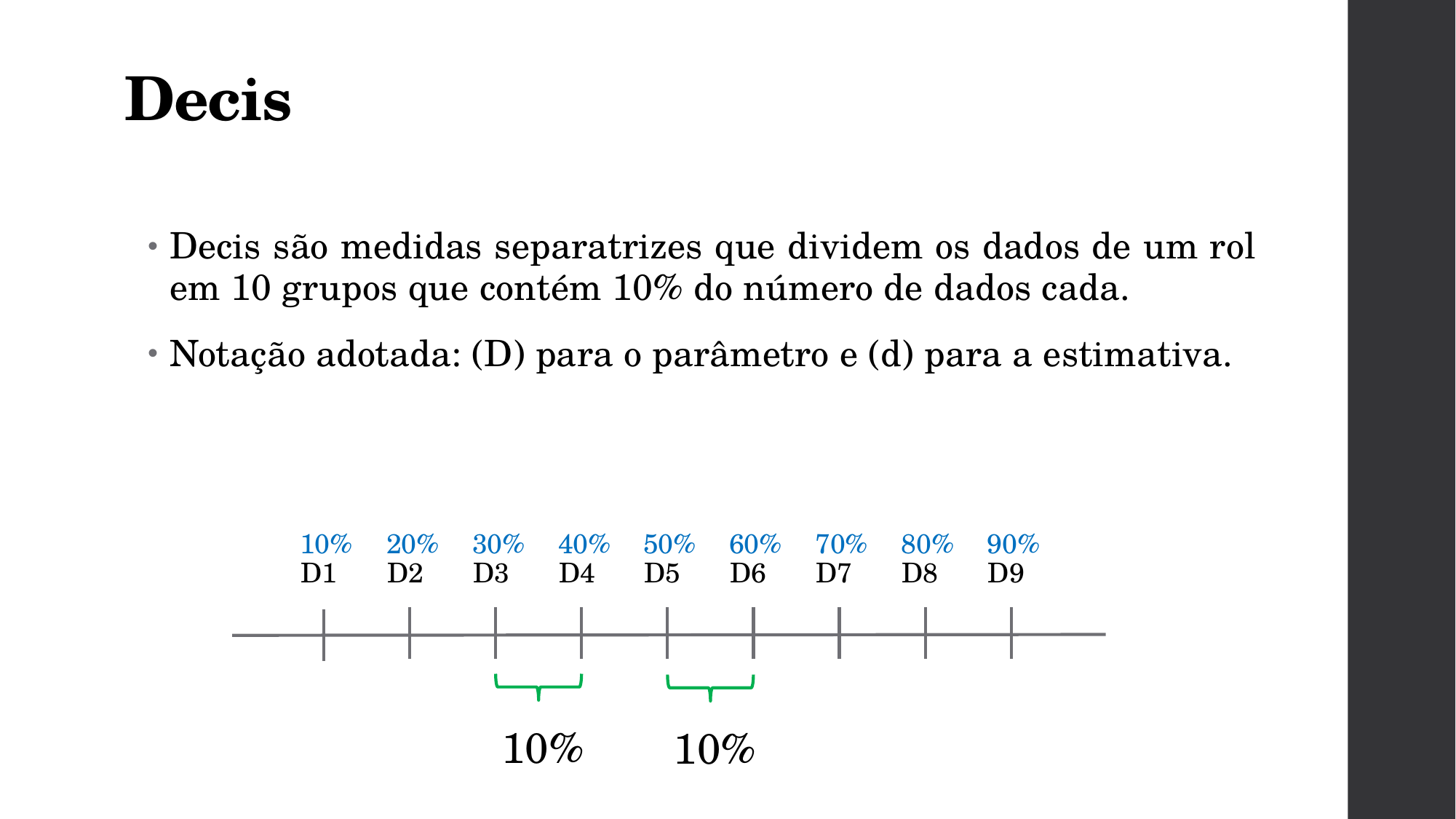

# Decis
Decis são medidas separatrizes que dividem os dados de um rol em 10 grupos que contém 10% do número de dados cada.
Notação adotada: (D) para o parâmetro e (d) para a estimativa.

10%
20%
30%
40%
50%
60%
70%
80%
90%
D1
D2
D3
D4
D5
D6
D7
D8
D9

10%
10%